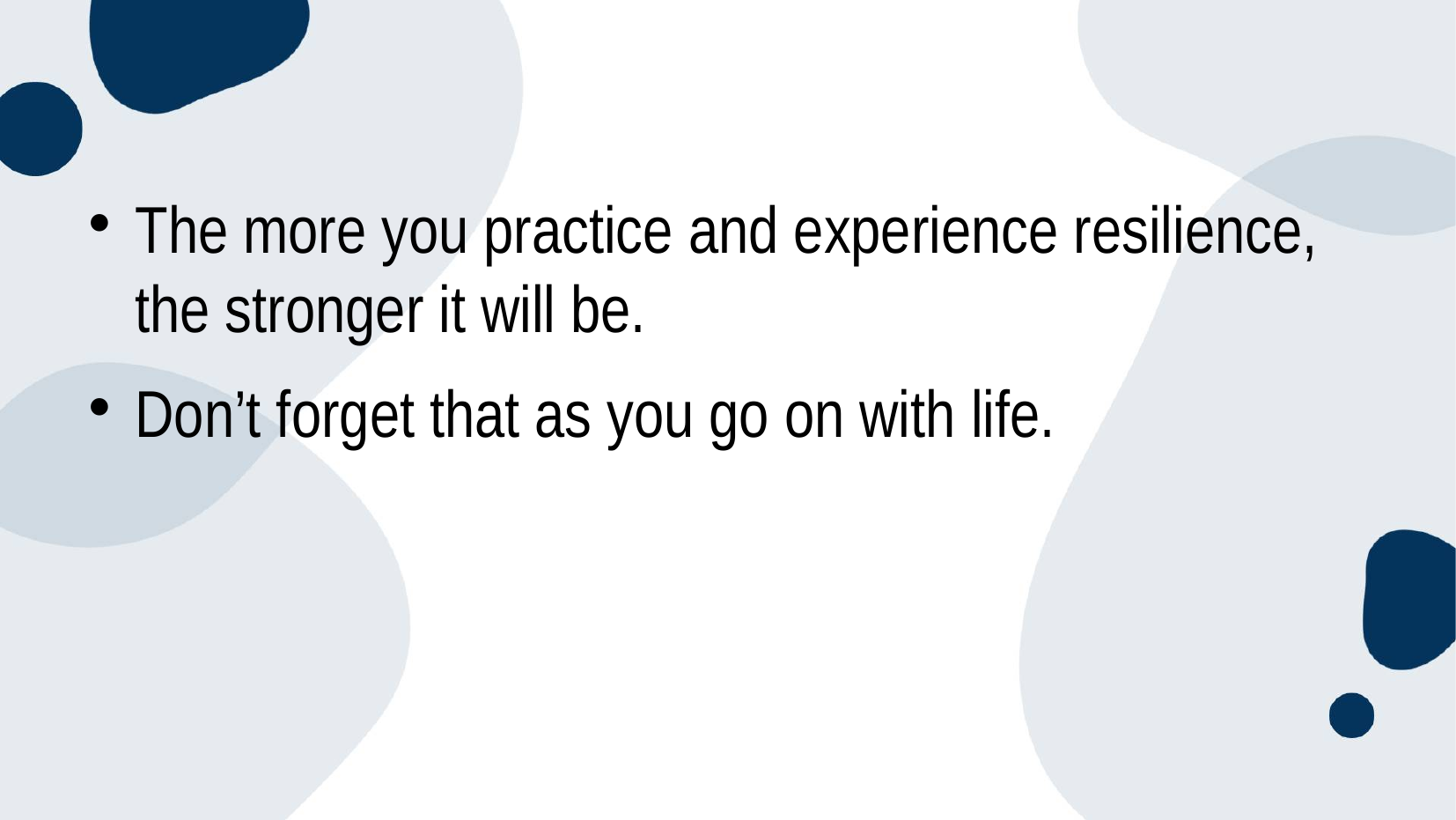

#
The more you practice and experience resilience, the stronger it will be.
Don’t forget that as you go on with life.